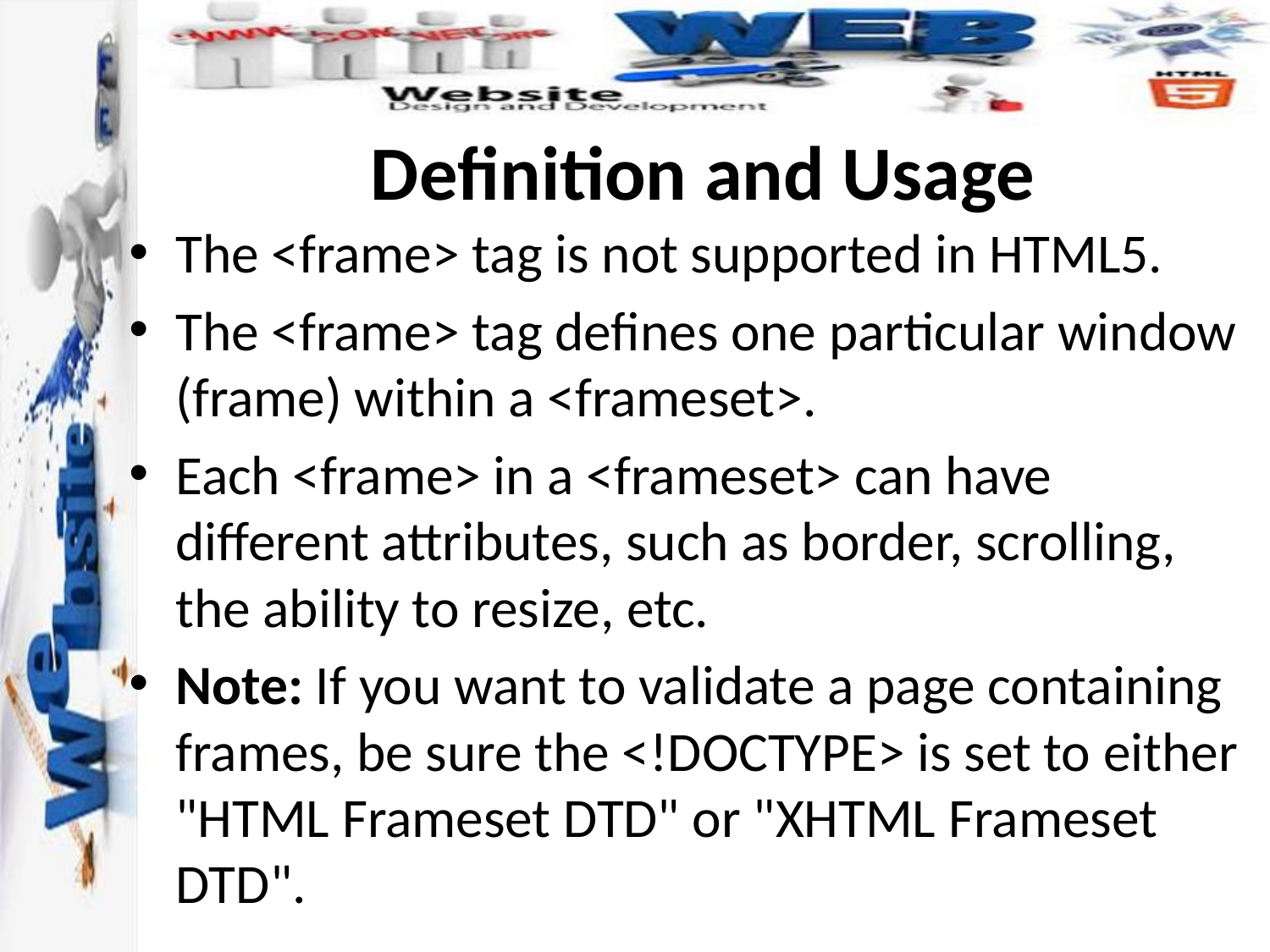

# Definition and Usage
The <frame> tag is not supported in HTML5.
The <frame> tag defines one particular window (frame) within a <frameset>.
Each <frame> in a <frameset> can have different attributes, such as border, scrolling, the ability to resize, etc.
Note: If you want to validate a page containing frames, be sure the <!DOCTYPE> is set to either "HTML Frameset DTD" or "XHTML Frameset DTD".